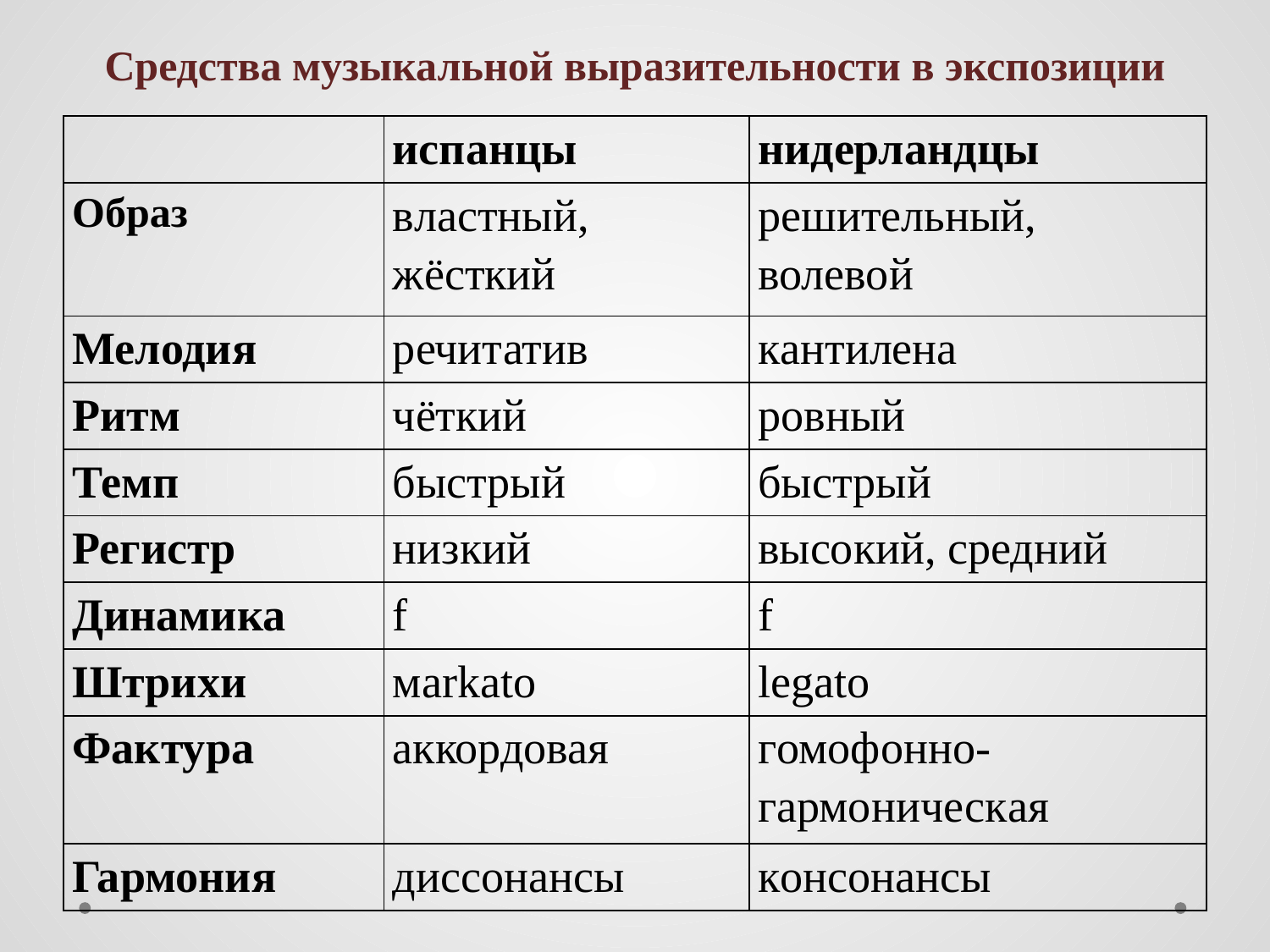

# Средства музыкальной выразительности в экспозиции
|  | испанцы | нидерландцы |
| --- | --- | --- |
| Образ | властный, жёсткий | решительный, волевой |
| Мелодия | речитатив | кантилена |
| Ритм | чёткий | ровный |
| Темп | быстрый | быстрый |
| Регистр | низкий | высокий, средний |
| Динамика | f | f |
| Штрихи | мarkato | legato |
| Фактура | аккордовая | гомофонно-гармоническая |
| Гармония | диссонансы | консонансы |